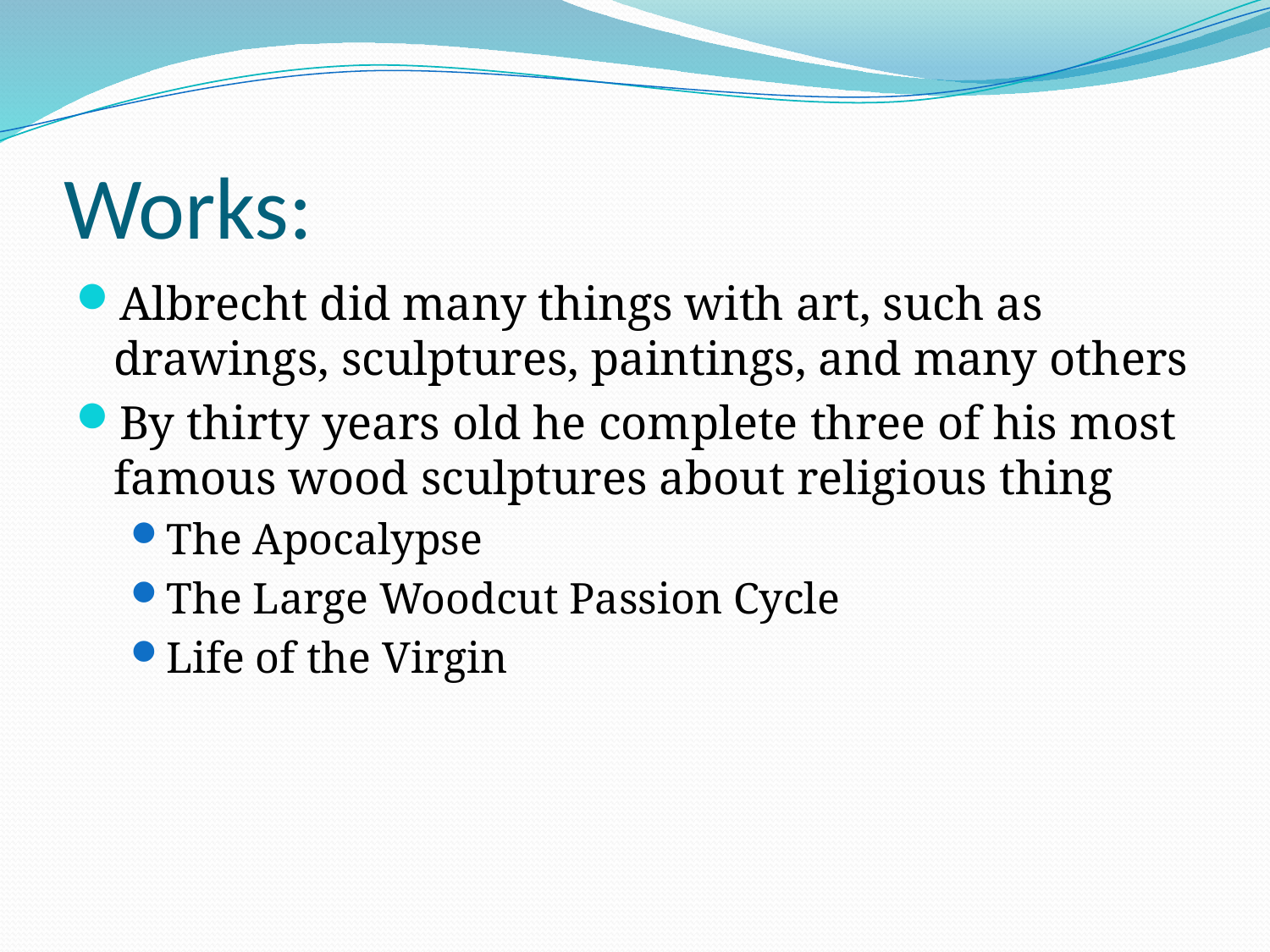

# Works:
Albrecht did many things with art, such as drawings, sculptures, paintings, and many others
By thirty years old he complete three of his most famous wood sculptures about religious thing
The Apocalypse
The Large Woodcut Passion Cycle
Life of the Virgin